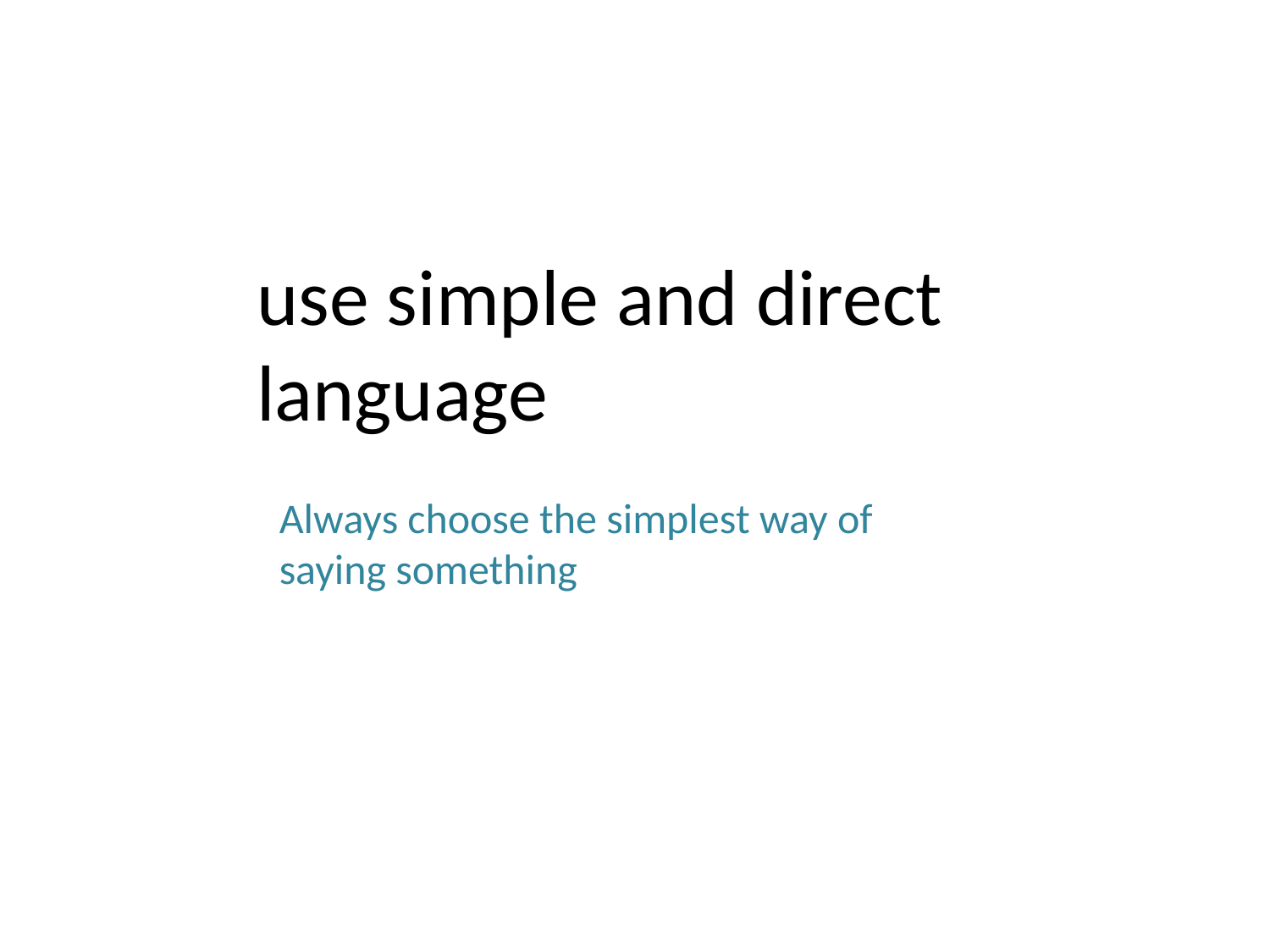

use simple and direct language
Always choose the simplest way of saying something